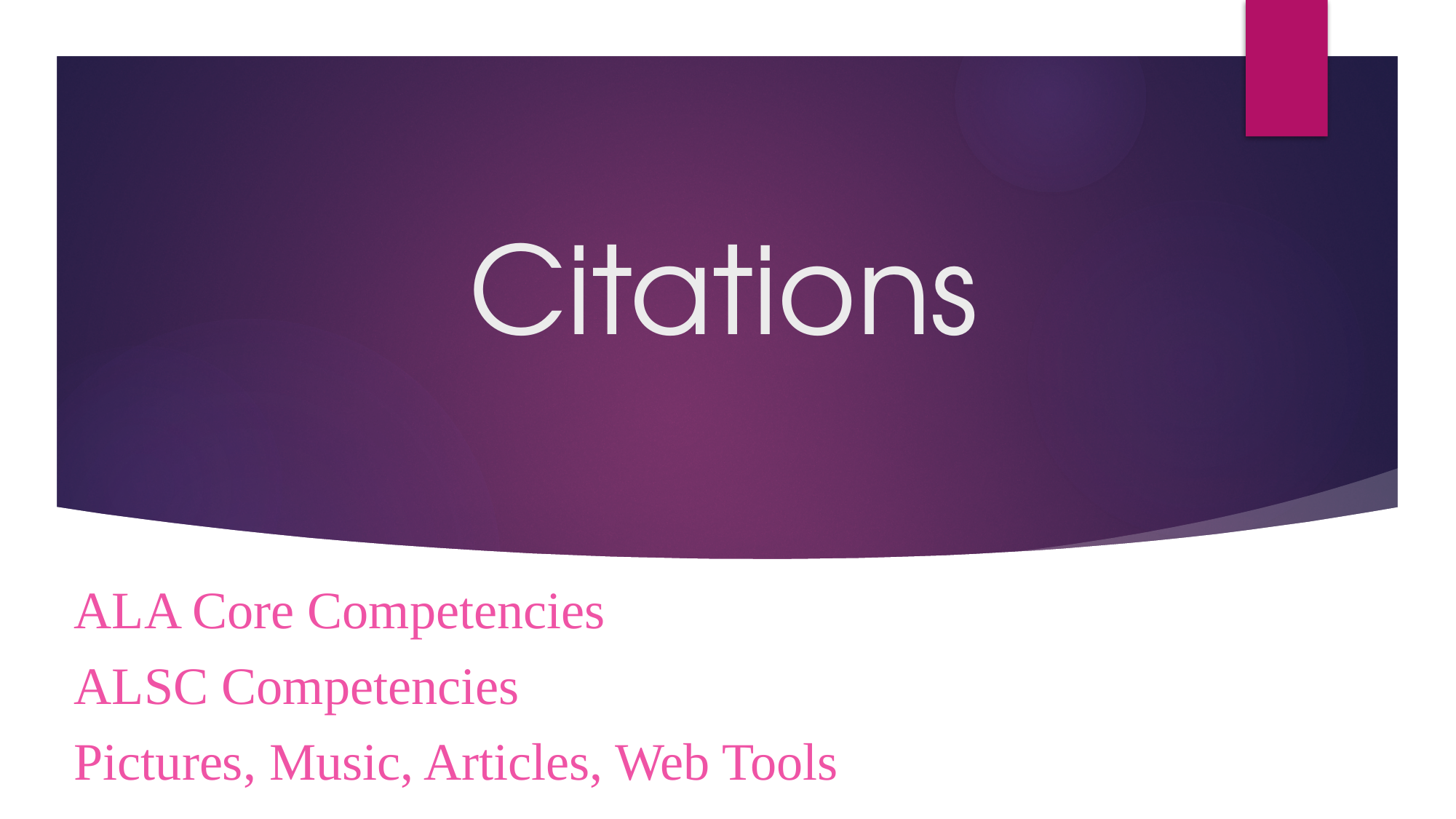

# Citations

ALA Core Competencies
ALSC Competencies
Pictures, Music, Articles, Web Tools